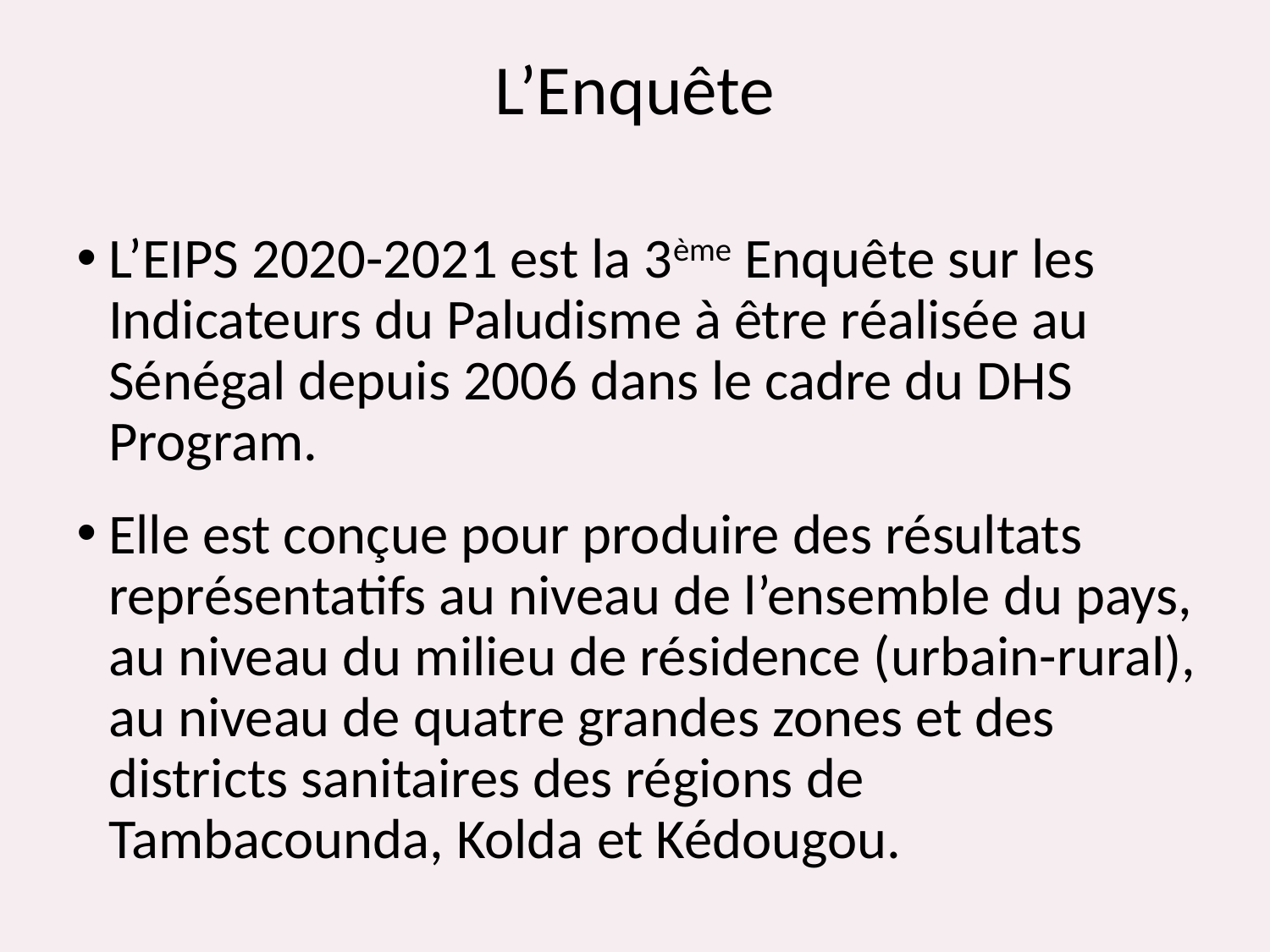

# L’Enquête
L’EIPS 2020-2021 est la 3ème Enquête sur les Indicateurs du Paludisme à être réalisée au Sénégal depuis 2006 dans le cadre du DHS Program.
Elle est conçue pour produire des résultats représentatifs au niveau de l’ensemble du pays, au niveau du milieu de résidence (urbain-rural), au niveau de quatre grandes zones et des districts sanitaires des régions de Tambacounda, Kolda et Kédougou.